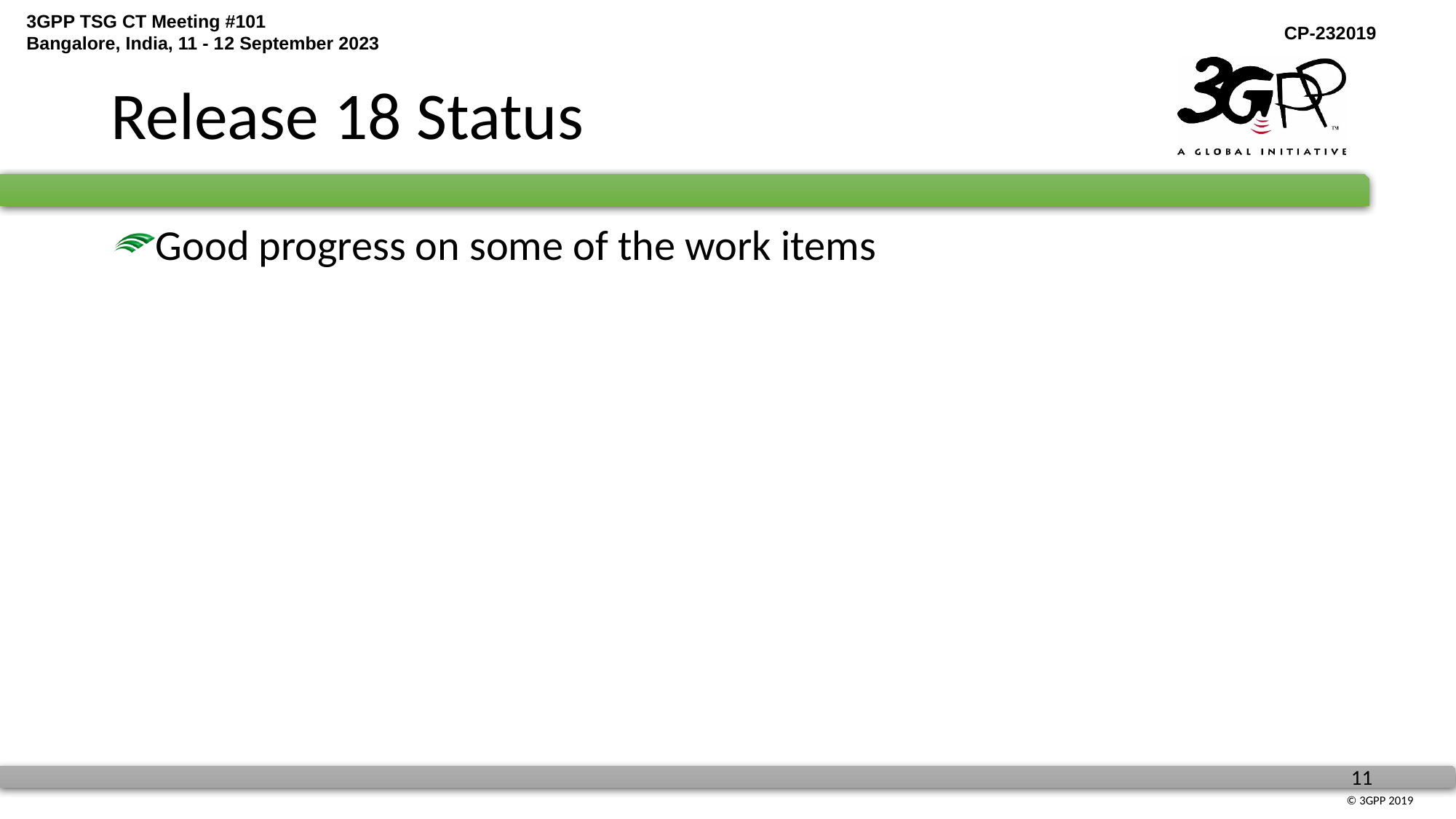

# Release 18 Status
Good progress on some of the work items